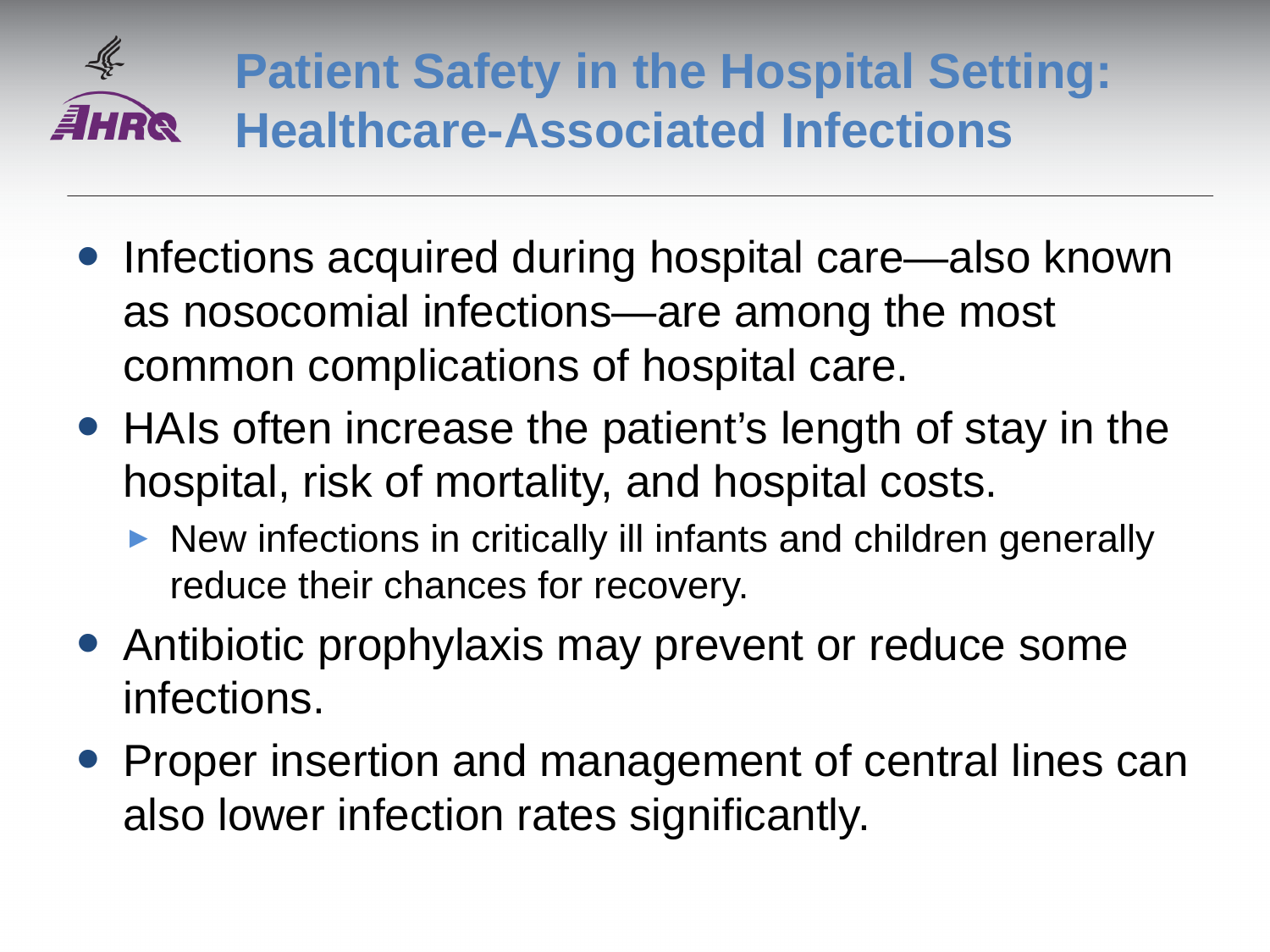

# Patient Safety in the Hospital Setting: Healthcare-Associated Infections
Infections acquired during hospital care—also known as nosocomial infections—are among the most common complications of hospital care.
HAIs often increase the patient’s length of stay in the hospital, risk of mortality, and hospital costs.
New infections in critically ill infants and children generally reduce their chances for recovery.
Antibiotic prophylaxis may prevent or reduce some infections.
Proper insertion and management of central lines can also lower infection rates significantly.